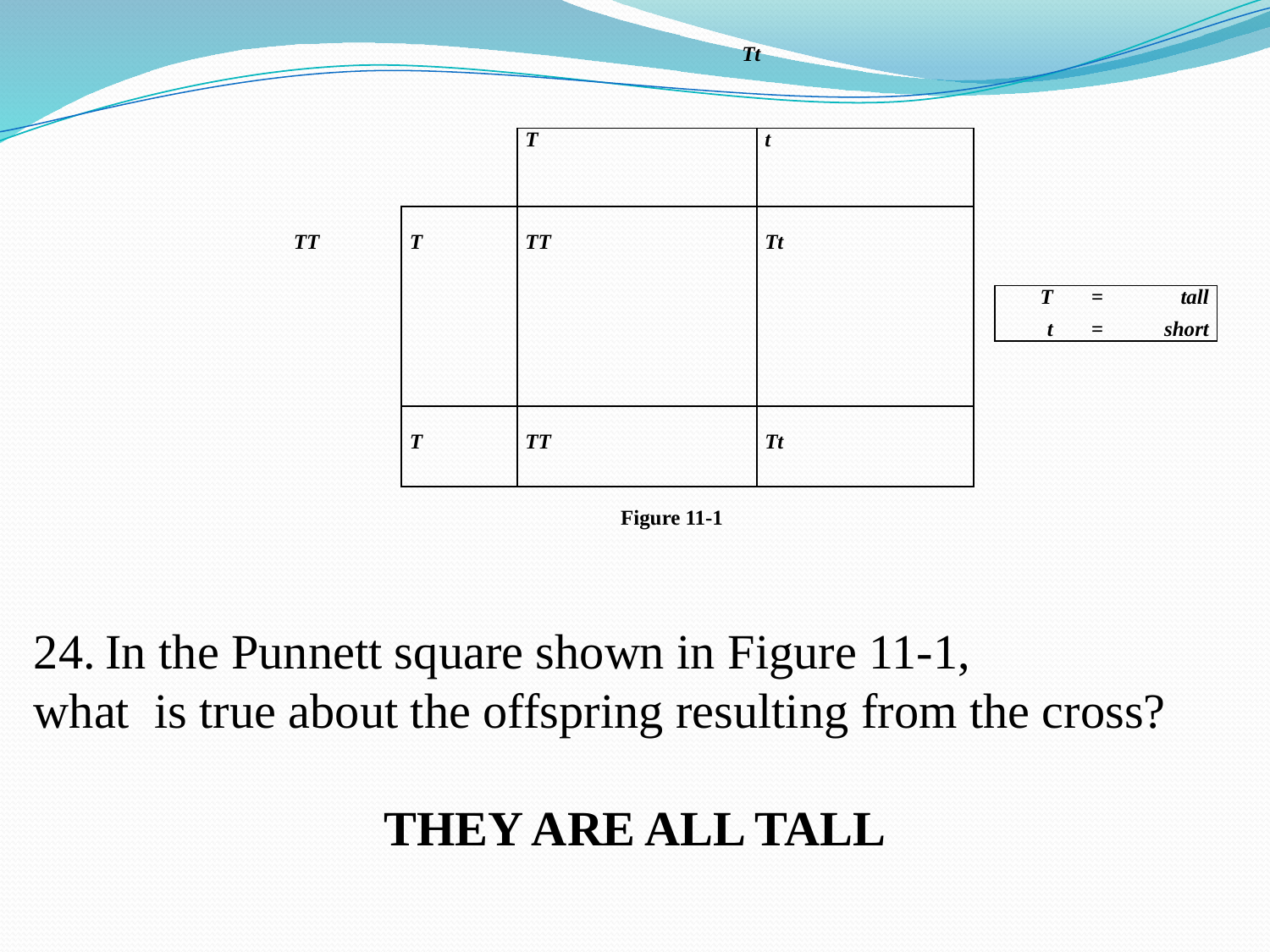

|  |  |  | Tt |  |
| --- | --- | --- | --- | --- |
|  |  | T |  | t |
| TT | T | TT |  | Tt |
|  | T | TT |  | Tt |
| T | = | tall |
| --- | --- | --- |
| t | = | short |
Figure 11-1
In the Punnett square shown in Figure 11-1,
what  is true about the offspring resulting from the cross?

THEY ARE ALL TALL